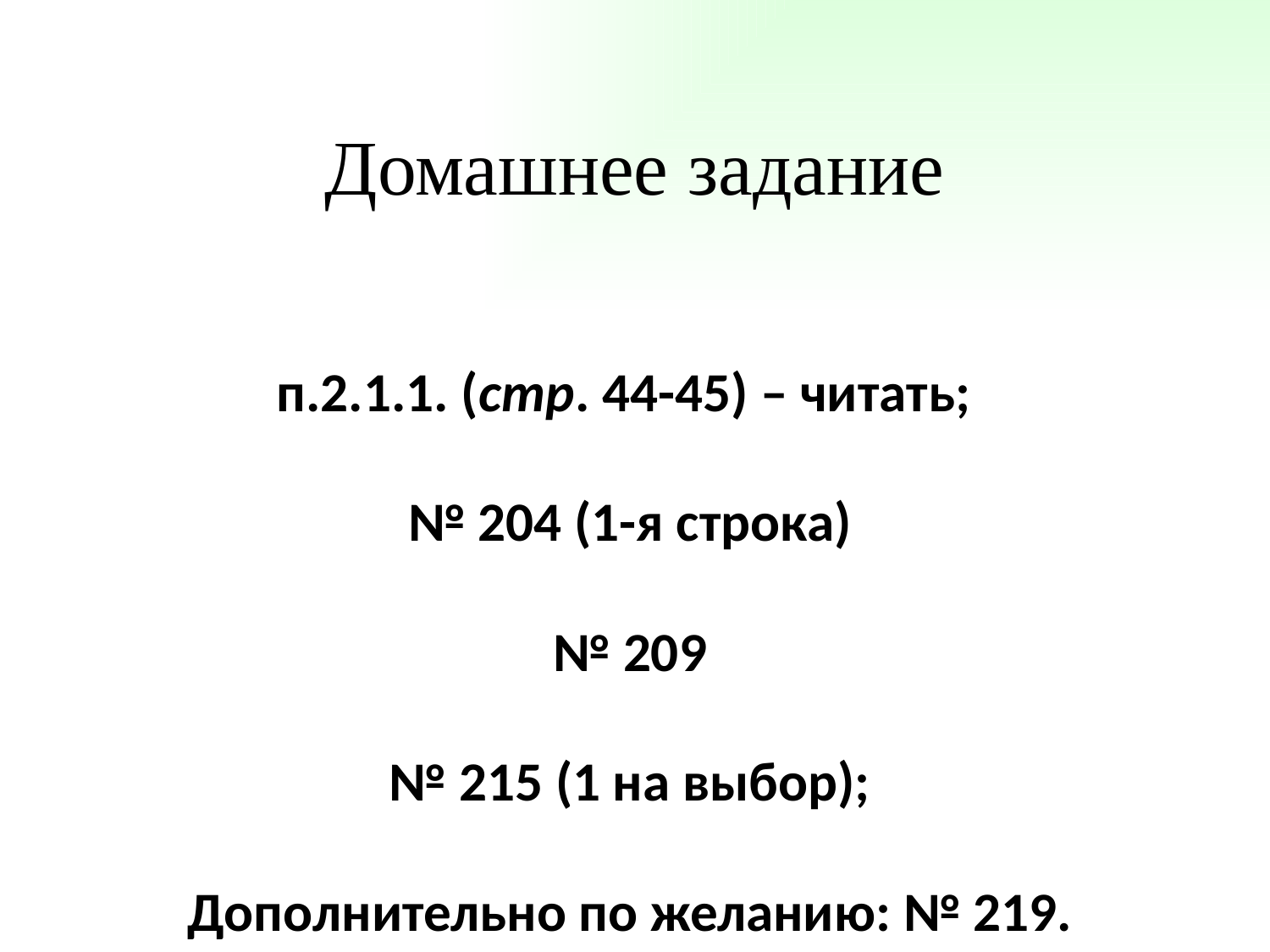

# Домашнее задание
п.2.1.1. (стр. 44-45) – читать;
№ 204 (1-я строка)
№ 209
№ 215 (1 на выбор);
Дополнительно по желанию: № 219.